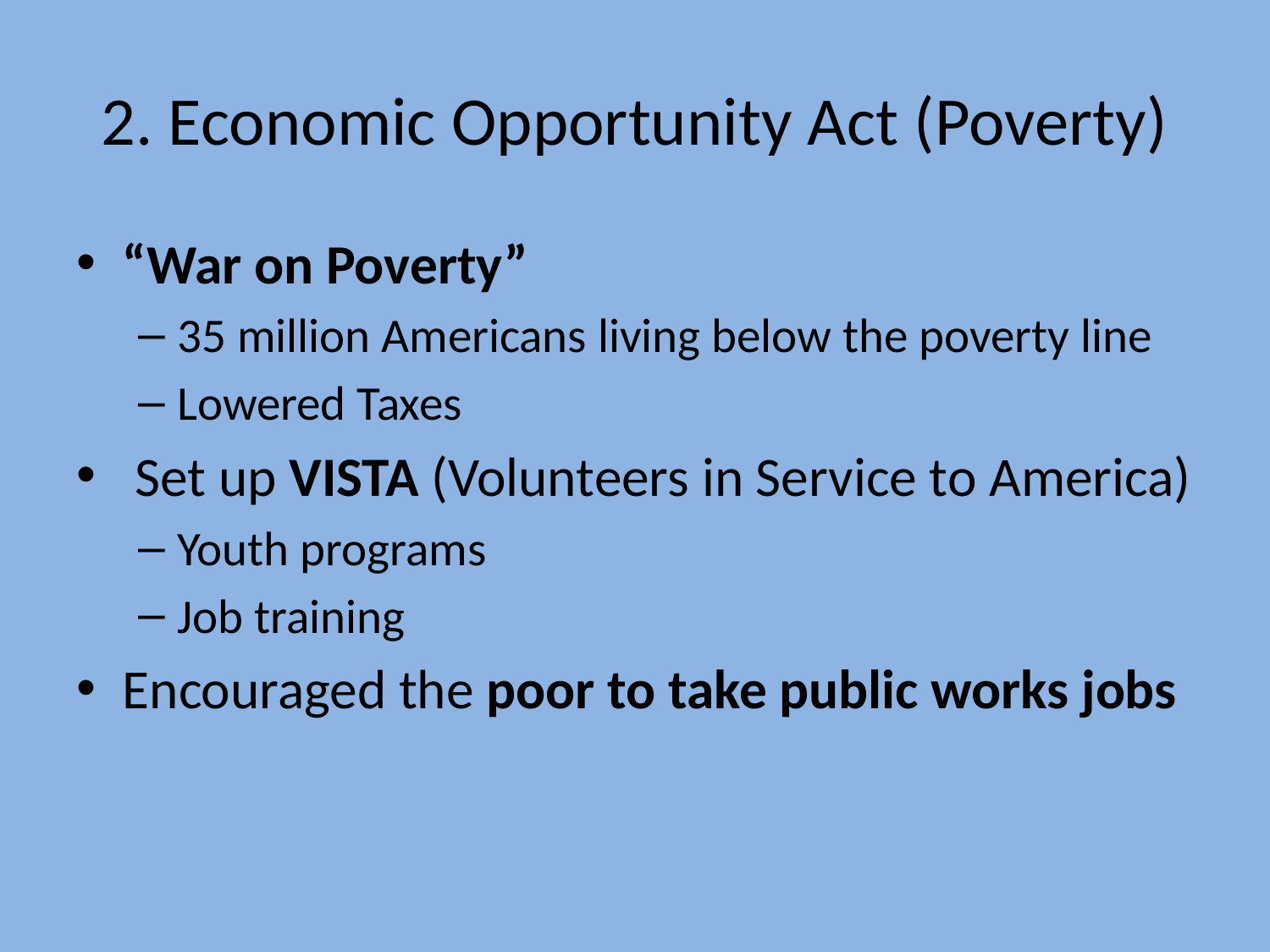

# 2. Economic Opportunity Act (Poverty)
“War on Poverty”
35 million Americans living below the poverty line
Lowered Taxes
 Set up VISTA (Volunteers in Service to America)
Youth programs
Job training
Encouraged the poor to take public works jobs